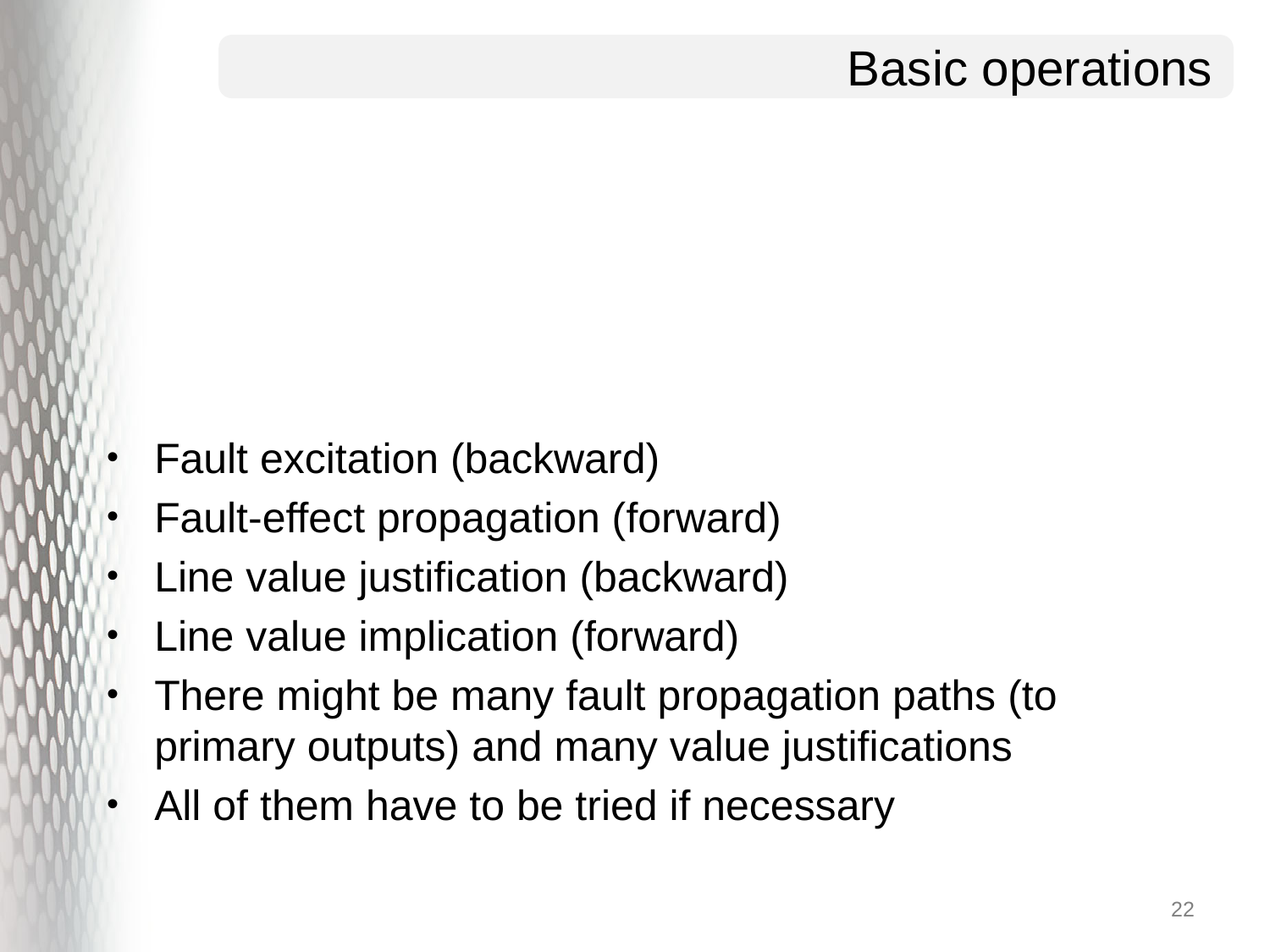

# Basic operations
Fault excitation (backward)
Fault-effect propagation (forward)
Line value justification (backward)
Line value implication (forward)
There might be many fault propagation paths (to primary outputs) and many value justifications
All of them have to be tried if necessary